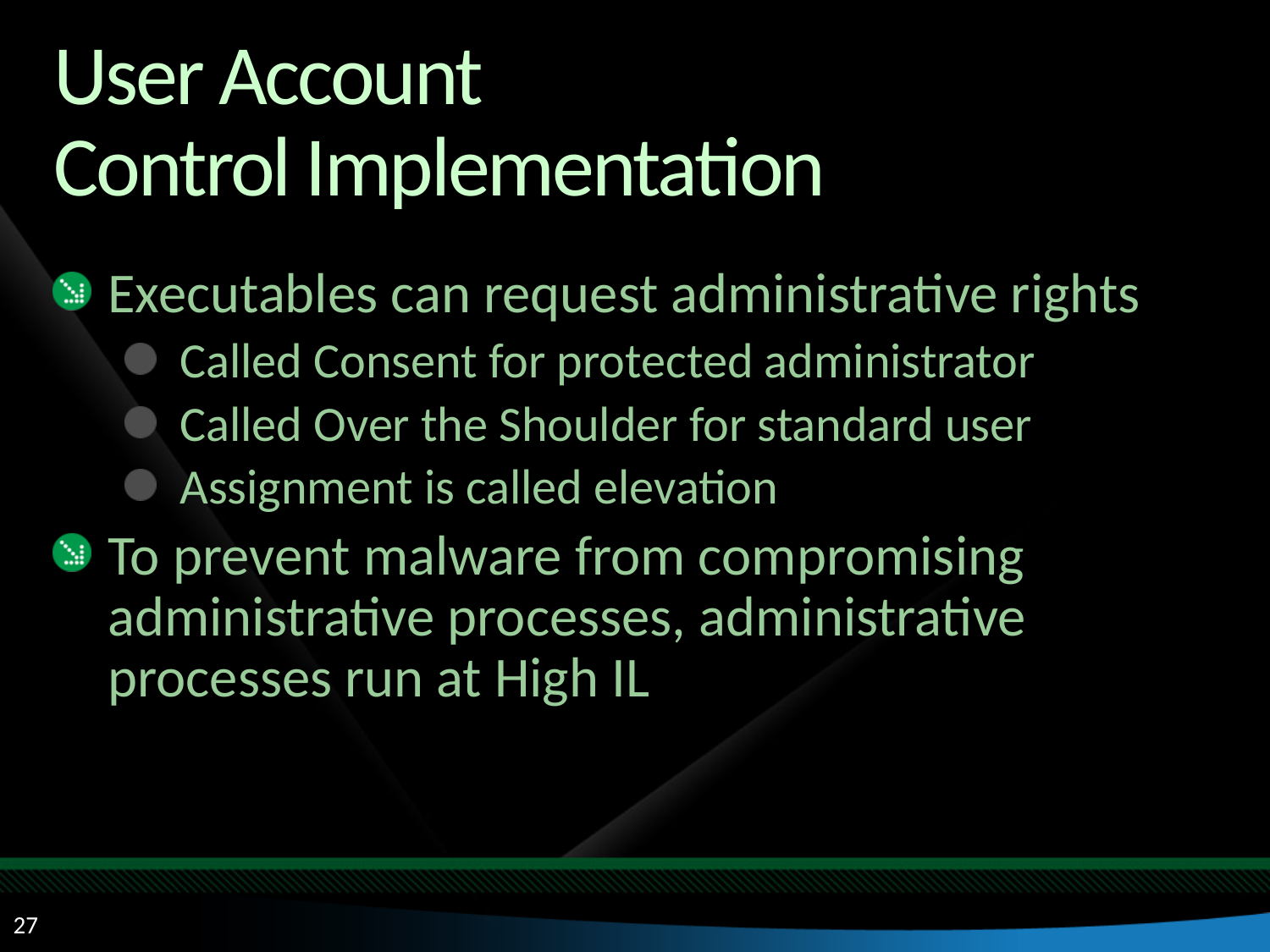

# User Account Control Implementation
Executables can request administrative rights
Called Consent for protected administrator
Called Over the Shoulder for standard user
Assignment is called elevation
To prevent malware from compromising administrative processes, administrative processes run at High IL